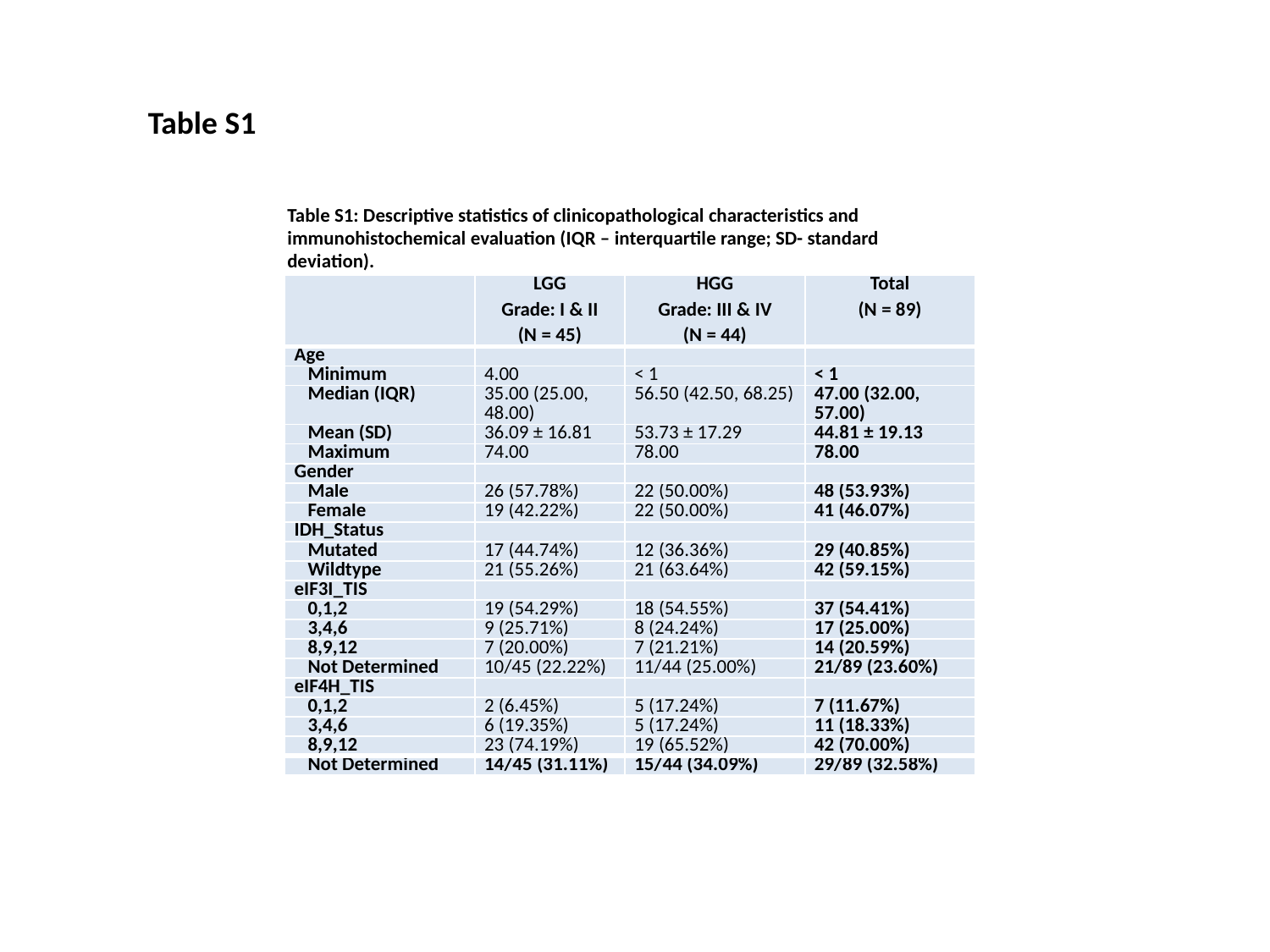

Table S1
Table S1: Descriptive statistics of clinicopathological characteristics and immunohistochemical evaluation (IQR – interquartile range; SD- standard deviation).
|  | LGG Grade: I & II (N = 45) | HGG Grade: III & IV (N = 44) | Total (N = 89) |
| --- | --- | --- | --- |
| Age |  |  |  |
| Minimum | 4.00 | < 1 | < 1 |
| Median (IQR) | 35.00 (25.00, 48.00) | 56.50 (42.50, 68.25) | 47.00 (32.00, 57.00) |
| Mean (SD) | 36.09 ± 16.81 | 53.73 ± 17.29 | 44.81 ± 19.13 |
| Maximum | 74.00 | 78.00 | 78.00 |
| Gender |  |  |  |
| Male | 26 (57.78%) | 22 (50.00%) | 48 (53.93%) |
| Female | 19 (42.22%) | 22 (50.00%) | 41 (46.07%) |
| IDH\_Status |  |  |  |
| Mutated | 17 (44.74%) | 12 (36.36%) | 29 (40.85%) |
| Wildtype | 21 (55.26%) | 21 (63.64%) | 42 (59.15%) |
| eIF3I\_TIS |  |  |  |
| 0,1,2 | 19 (54.29%) | 18 (54.55%) | 37 (54.41%) |
| 3,4,6 | 9 (25.71%) | 8 (24.24%) | 17 (25.00%) |
| 8,9,12 | 7 (20.00%) | 7 (21.21%) | 14 (20.59%) |
| Not Determined | 10/45 (22.22%) | 11/44 (25.00%) | 21/89 (23.60%) |
| eIF4H\_TIS |  |  |  |
| 0,1,2 | 2 (6.45%) | 5 (17.24%) | 7 (11.67%) |
| 3,4,6 | 6 (19.35%) | 5 (17.24%) | 11 (18.33%) |
| 8,9,12 | 23 (74.19%) | 19 (65.52%) | 42 (70.00%) |
| Not Determined | 14/45 (31.11%) | 15/44 (34.09%) | 29/89 (32.58%) |